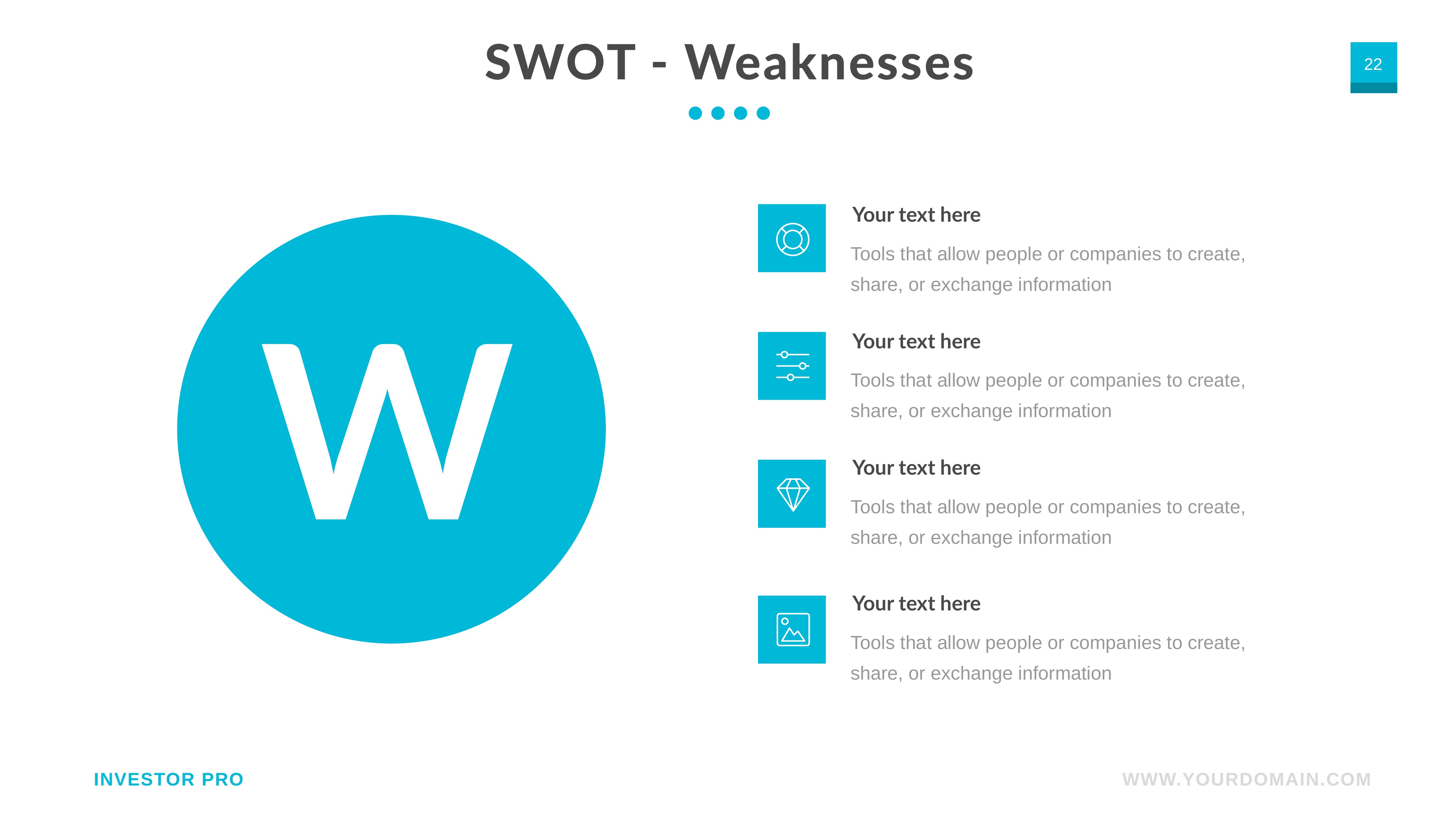

SWOT - Weaknesses

Your text here

Tools that allow people or companies to create, share, or exchange information
W
Your text here

Tools that allow people or companies to create, share, or exchange information
Your text here

Tools that allow people or companies to create, share, or exchange information
Your text here

Tools that allow people or companies to create, share, or exchange information